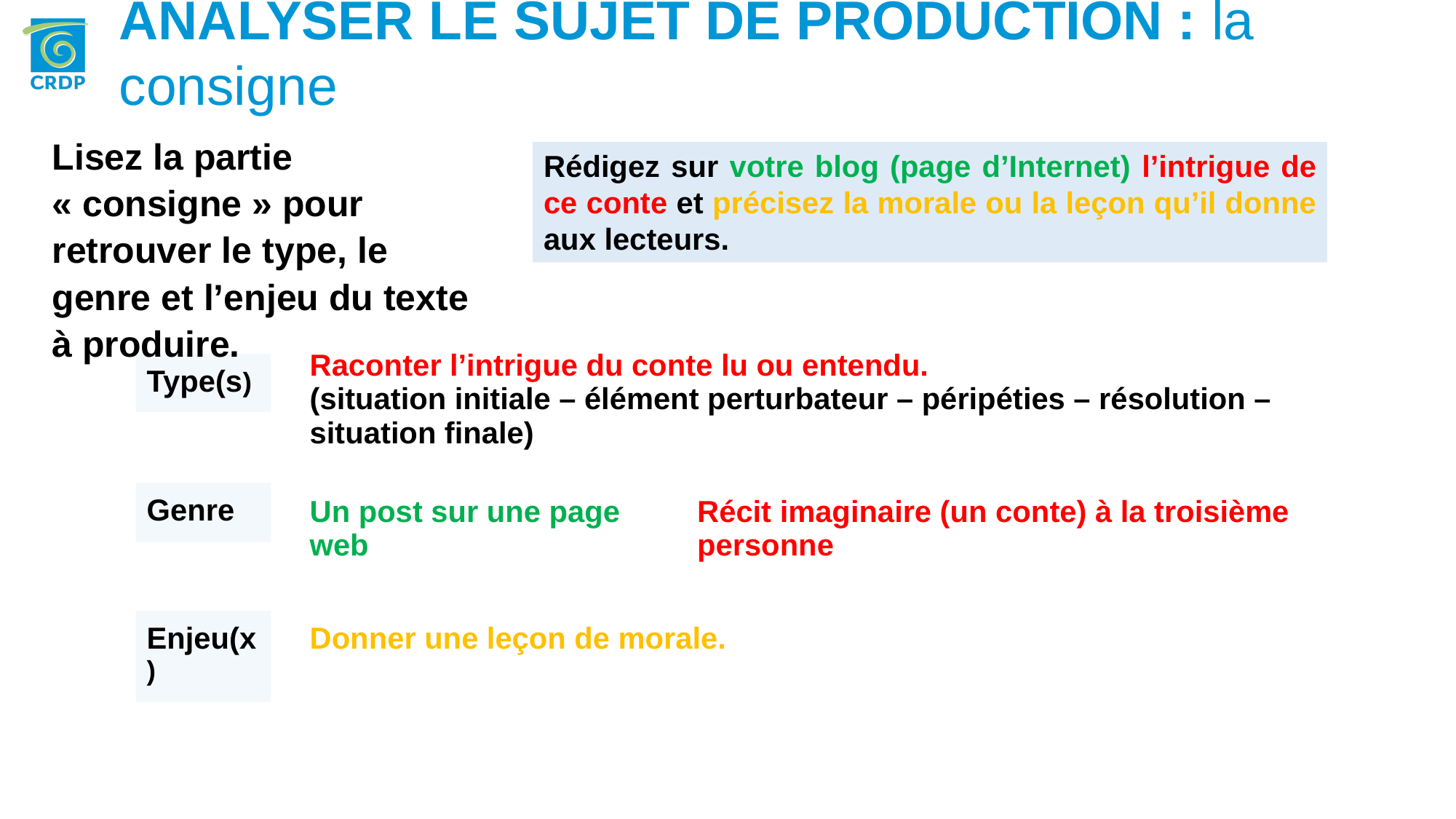

ANALYSER LE SUJET DE PRODUCTION : la consigne
Lisez la partie « consigne » pour retrouver le type, le genre et l’enjeu du texte à produire.
Rédigez sur votre blog (page d’Internet) l’intrigue de ce conte et précisez la morale ou la leçon qu’il donne aux lecteurs.
Rédigez sur votre blog (page d’Internet) l’intrigue de ce conte et précisez la morale ou la leçon qu’il donne aux lecteurs.
Rédigez sur votre blog (page d’Internet) l’intrigue de ce conte et précisez la morale ou la leçon qu’il donne aux lecteurs.
Rédigez sur votre blog (page d’Internet) l’intrigue de ce conte et précisez la morale ou la leçon qu’il donne aux lecteurs.
| Raconter l’intrigue du conte lu ou entendu. (situation initiale – élément perturbateur – péripéties – résolution – situation finale) |
| --- |
| Type(s) |
| --- |
| Genre |
| --- |
| Un post sur une page web |
| --- |
| Récit imaginaire (un conte) à la troisième personne |
| --- |
| Enjeu(x) |
| --- |
| Donner une leçon de morale. |
| --- |